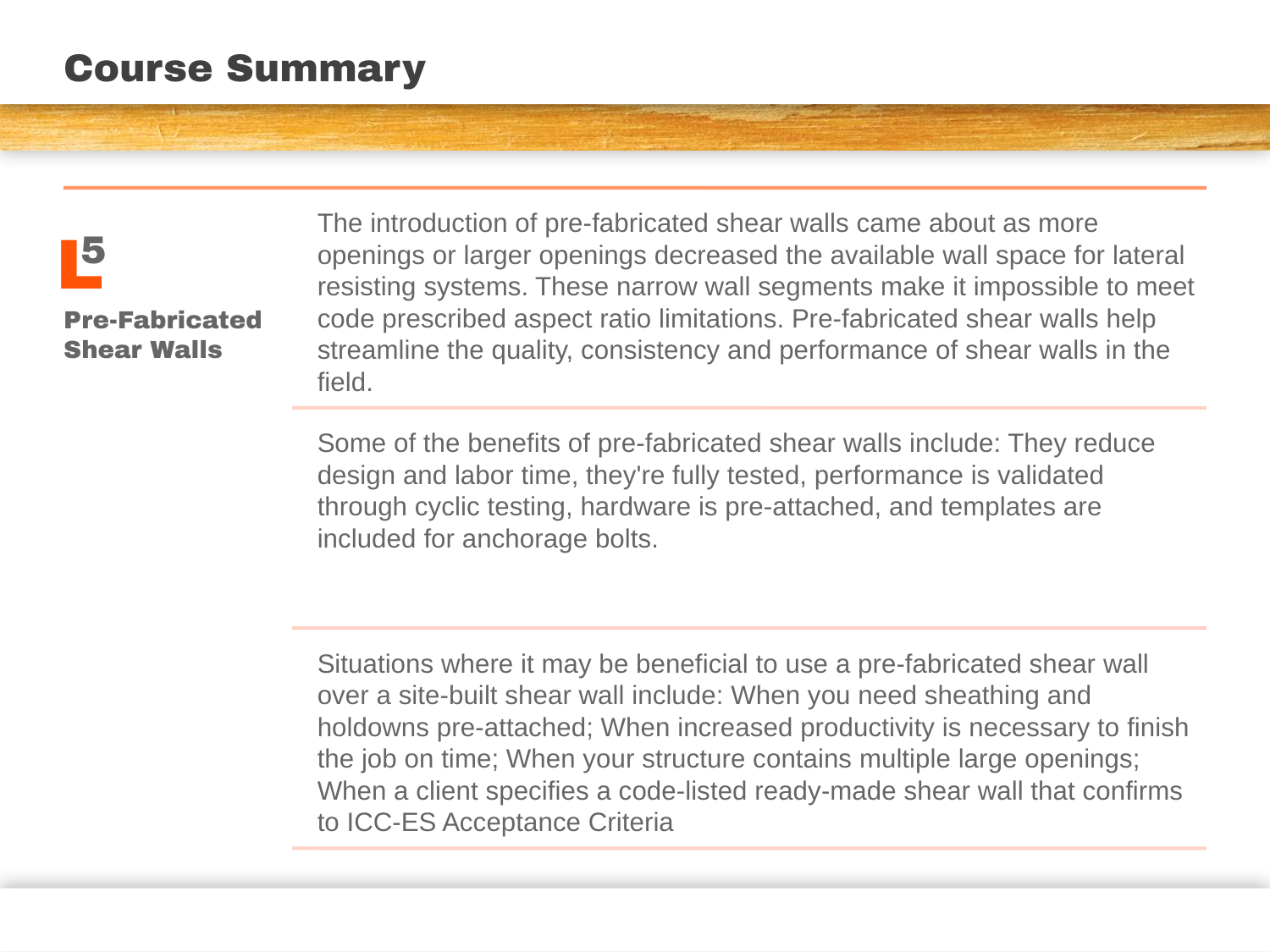

# Course Summary

The introduction of pre-fabricated shear walls came about as more openings or larger openings decreased the available wall space for lateral resisting systems. These narrow wall segments make it impossible to meet code prescribed aspect ratio limitations. Pre-fabricated shear walls help streamline the quality, consistency and performance of shear walls in the field.
Some of the benefits of pre-fabricated shear walls include: They reduce design and labor time, they're fully tested, performance is validated through cyclic testing, hardware is pre-attached, and templates are included for anchorage bolts.
Situations where it may be beneficial to use a pre-fabricated shear wall over a site-built shear wall include: When you need sheathing and holdowns pre-attached; When increased productivity is necessary to finish the job on time; When your structure contains multiple large openings; When a client specifies a code-listed ready-made shear wall that confirms to ICC-ES Acceptance Criteria
L
5
Pre-Fabricated Shear Walls